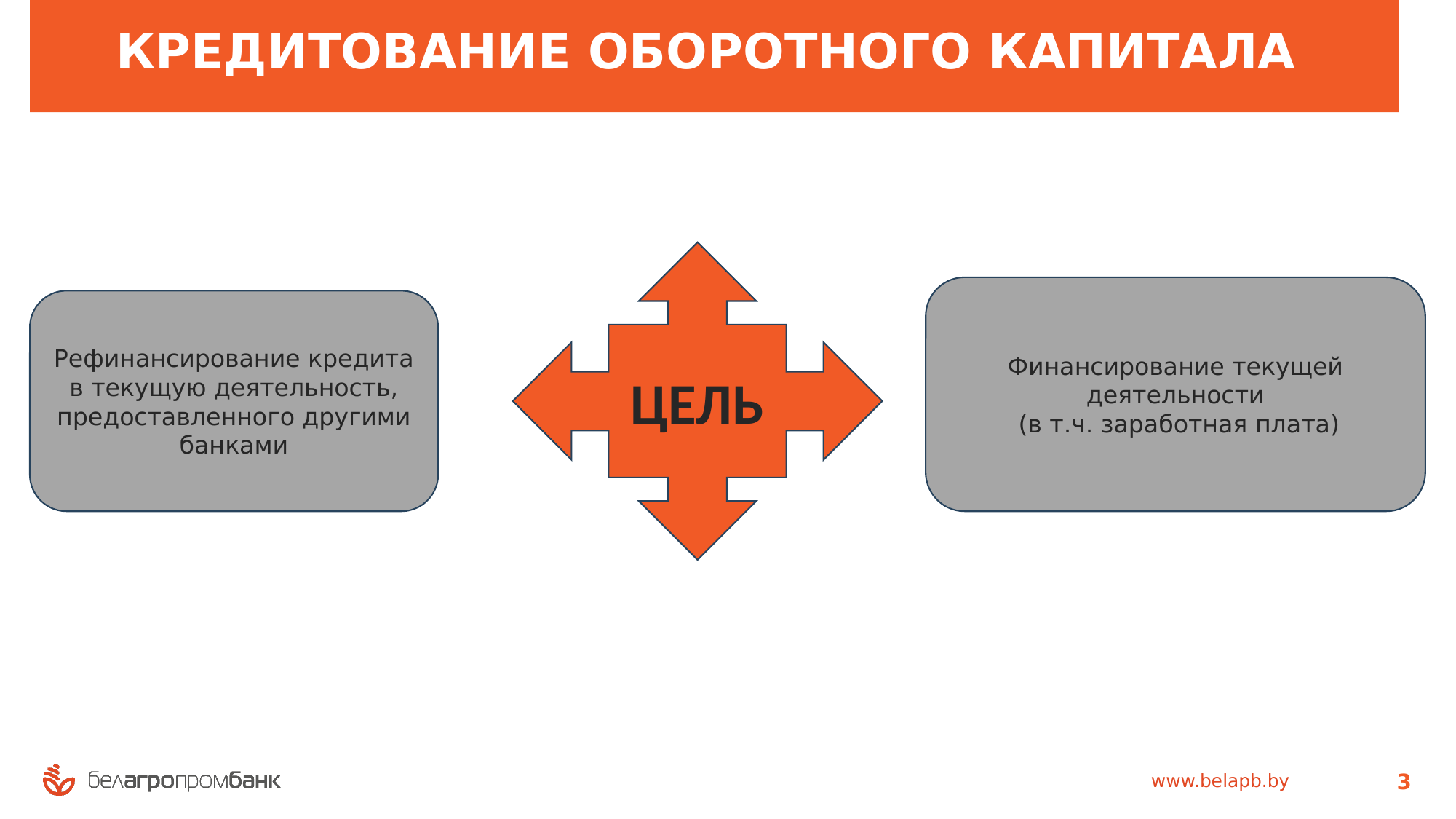

# КРЕДИТОВАНИЕ ОБОРОТНОГО КАПИТАЛА
ЦЕЛЬ
Финансирование текущей деятельности
 (в т.ч. заработная плата)
Рефинансирование кредита
в текущую деятельность, предоставленного другими банками